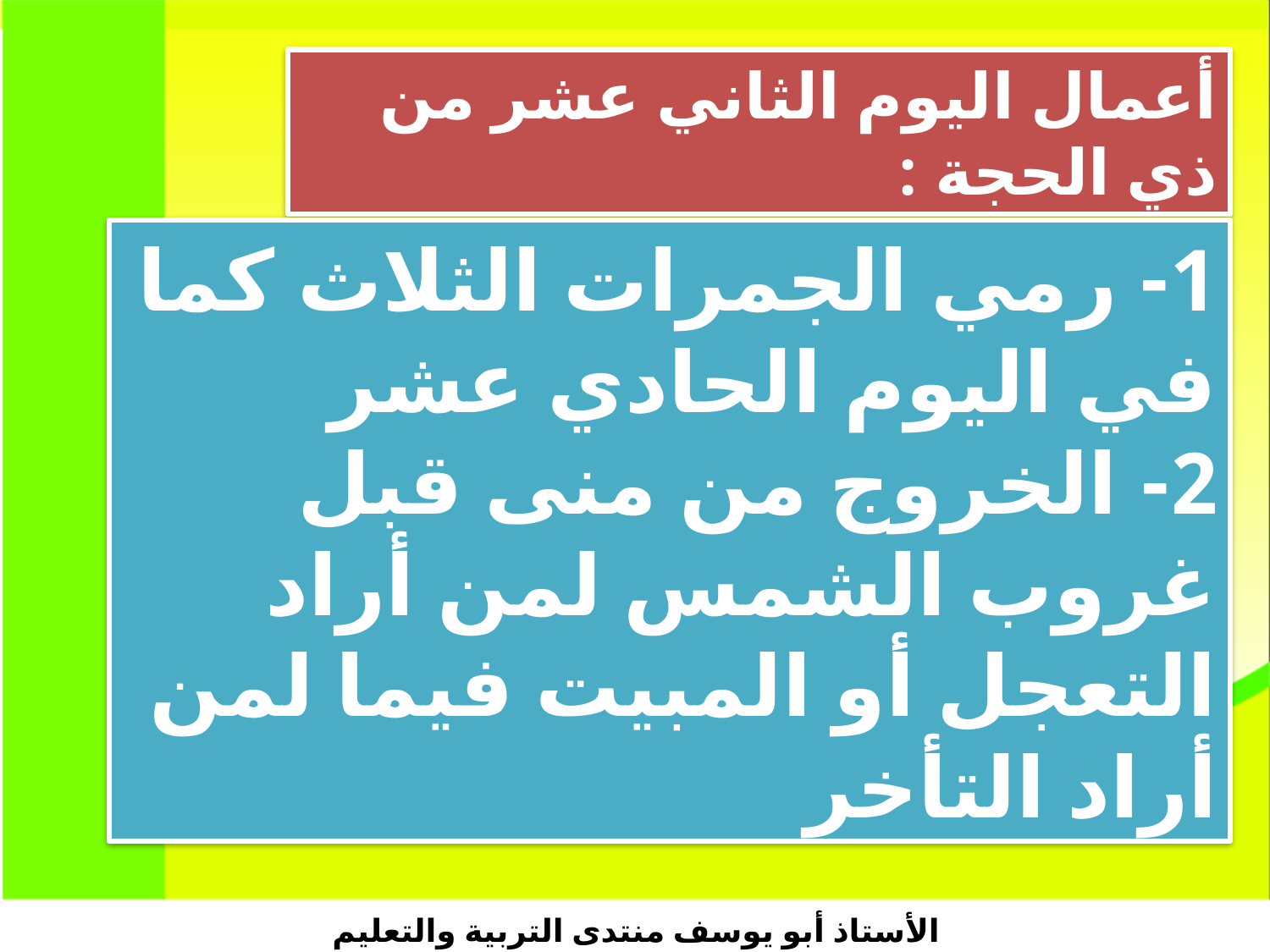

أعمال اليوم الثاني عشر من ذي الحجة :
1- رمي الجمرات الثلاث كما في اليوم الحادي عشر
2- الخروج من منى قبل غروب الشمس لمن أراد التعجل أو المبيت فيما لمن أراد التأخر
الأستاذ أبو يوسف منتدى التربية والتعليم بالمدينة المنورة